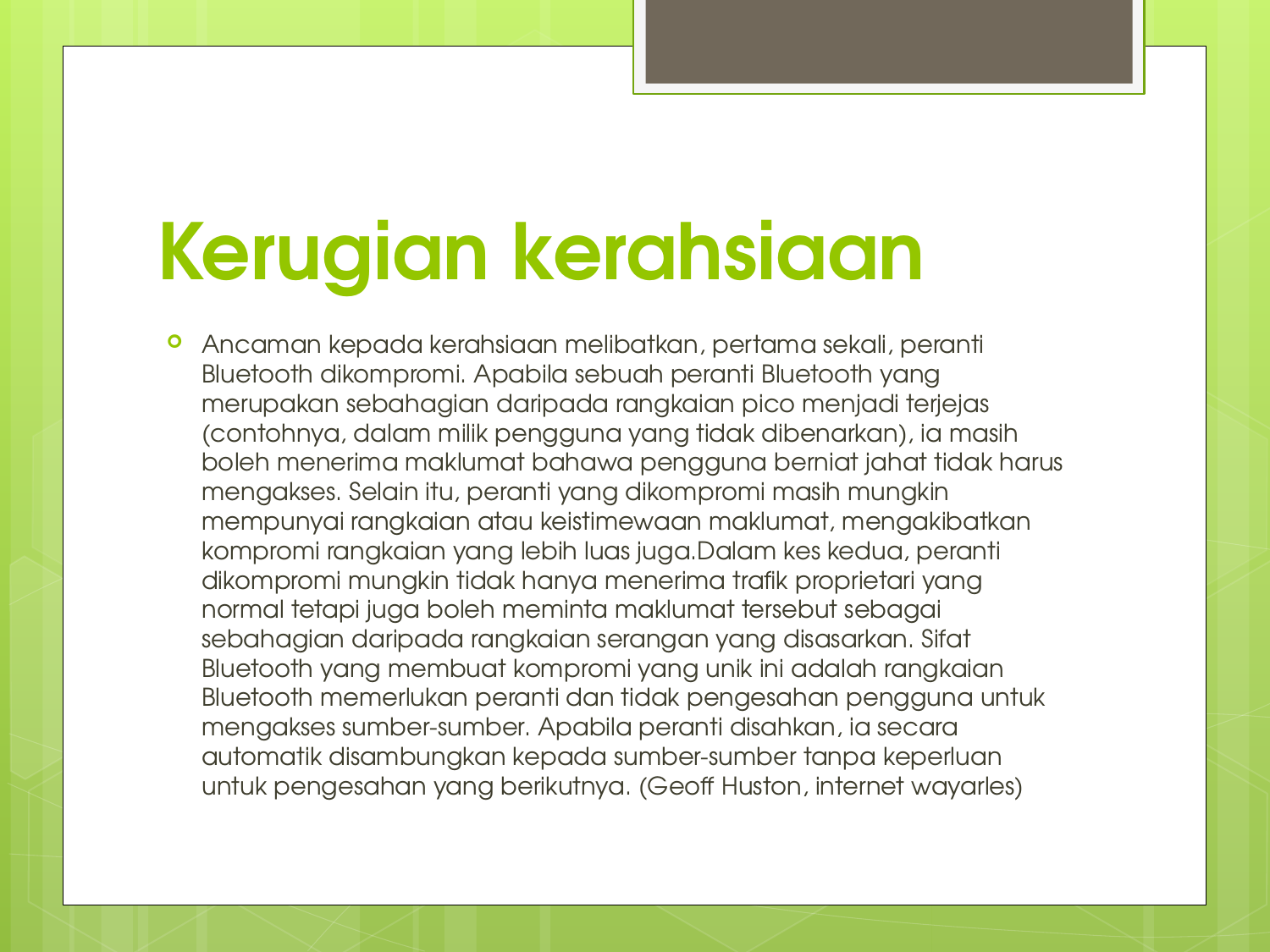

# Kerugian kerahsiaan
Ancaman kepada kerahsiaan melibatkan, pertama sekali, peranti Bluetooth dikompromi. Apabila sebuah peranti Bluetooth yang merupakan sebahagian daripada rangkaian pico menjadi terjejas (contohnya, dalam milik pengguna yang tidak dibenarkan), ia masih boleh menerima maklumat bahawa pengguna berniat jahat tidak harus mengakses. Selain itu, peranti yang dikompromi masih mungkin mempunyai rangkaian atau keistimewaan maklumat, mengakibatkan kompromi rangkaian yang lebih luas juga.Dalam kes kedua, peranti dikompromi mungkin tidak hanya menerima trafik proprietari yang normal tetapi juga boleh meminta maklumat tersebut sebagai sebahagian daripada rangkaian serangan yang disasarkan. Sifat Bluetooth yang membuat kompromi yang unik ini adalah rangkaian Bluetooth memerlukan peranti dan tidak pengesahan pengguna untuk mengakses sumber-sumber. Apabila peranti disahkan, ia secara automatik disambungkan kepada sumber-sumber tanpa keperluan untuk pengesahan yang berikutnya. (Geoff Huston, internet wayarles)